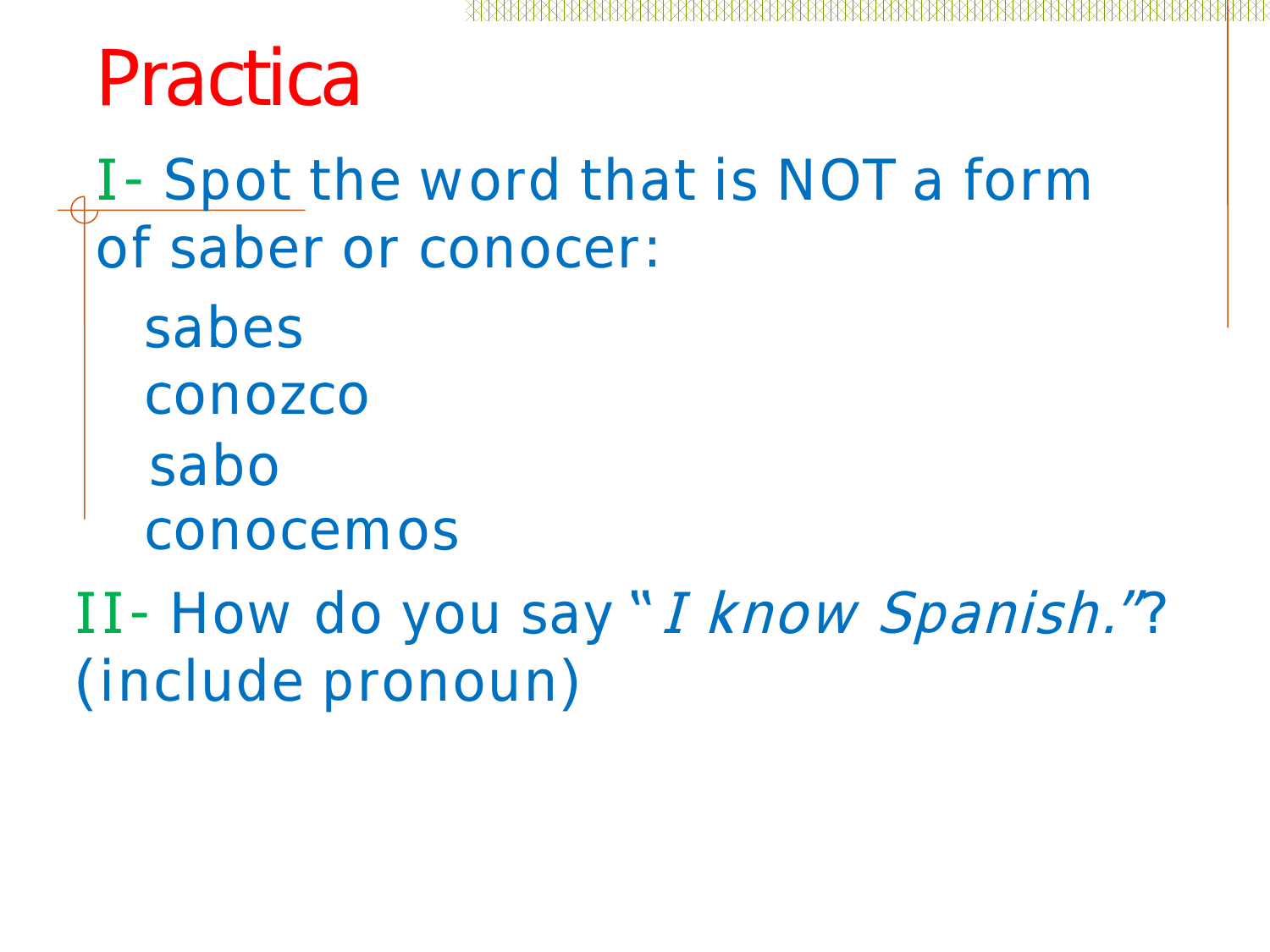

# Practica
I- Spot the word that is NOT a form of saber or conocer:
	sabes
conozco
conocemos
sabo

II- How do you say “I know Spanish.”? (include pronoun)